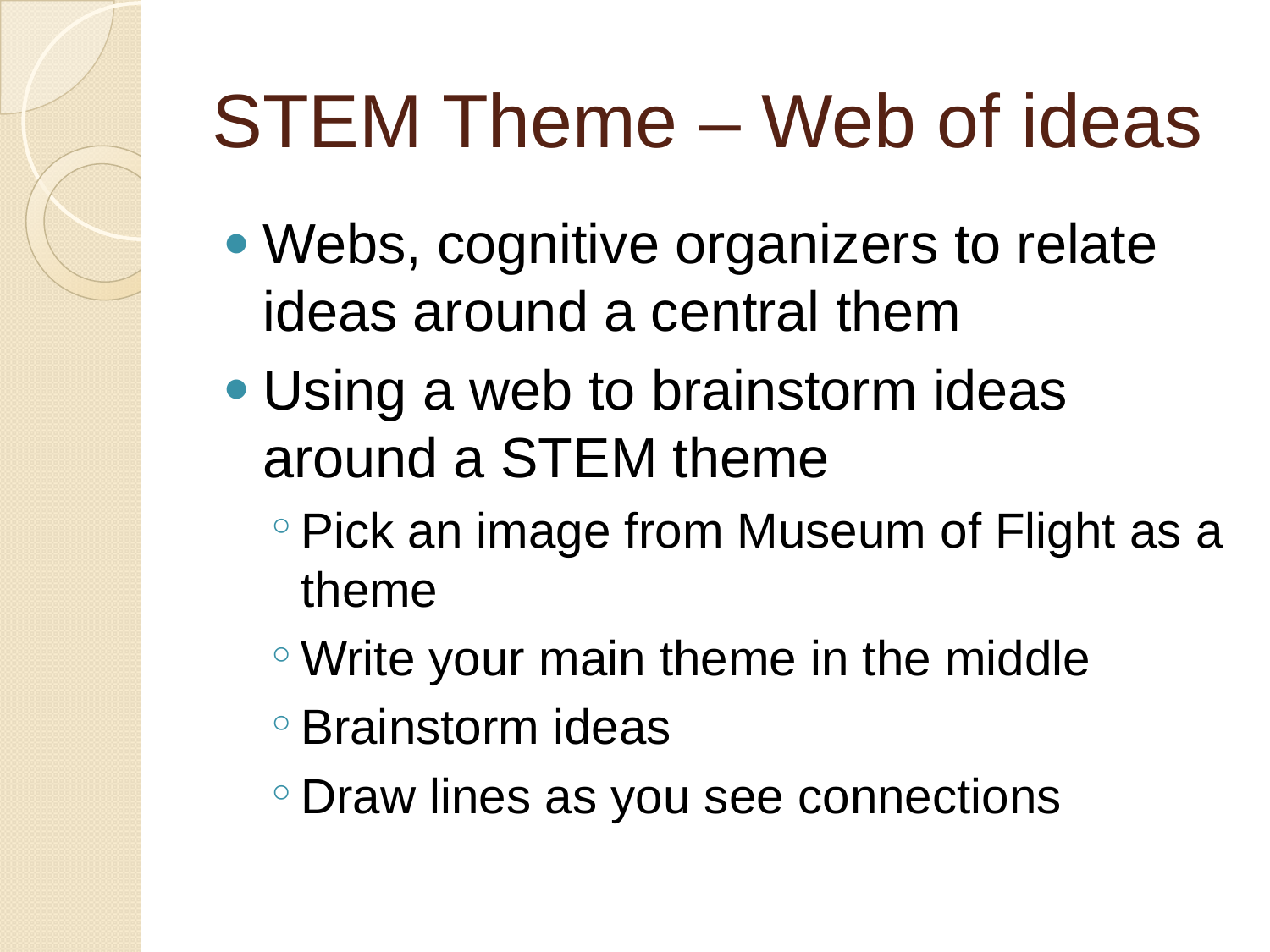

# STEM Theme – Web of ideas
Webs, cognitive organizers to relate ideas around a central them
Using a web to brainstorm ideas around a STEM theme
Pick an image from Museum of Flight as a theme
Write your main theme in the middle
Brainstorm ideas
Draw lines as you see connections